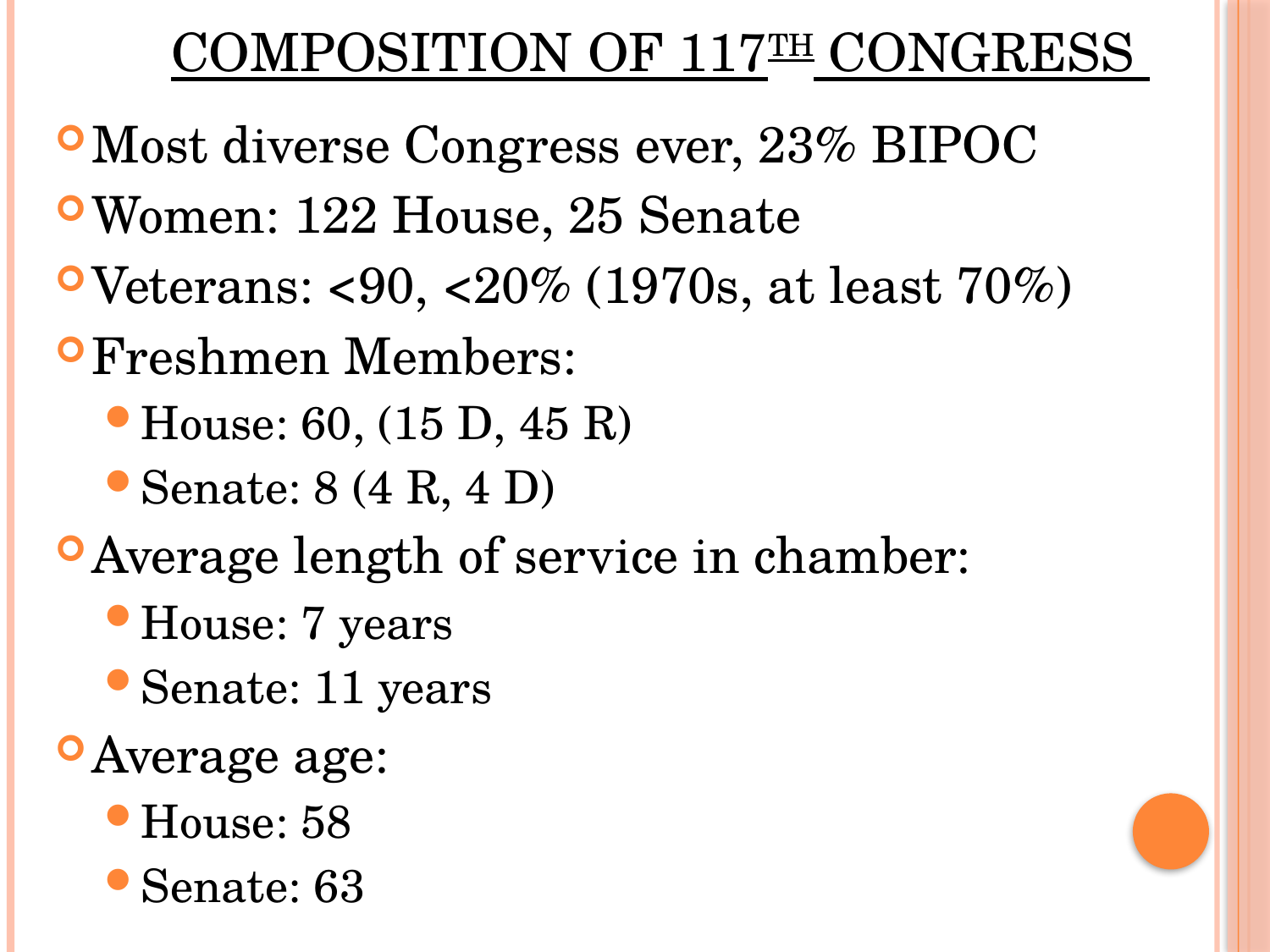

# Composition of 117th Congress
Most diverse Congress ever, 23% BIPOC
Women: 122 House, 25 Senate
Veterans: <90, <20% (1970s, at least 70%)
Freshmen Members:
House: 60, (15 D, 45 R)
Senate: 8 (4 R, 4 D)
Average length of service in chamber:
House: 7 years
Senate: 11 years
Average age:
House: 58
Senate: 63